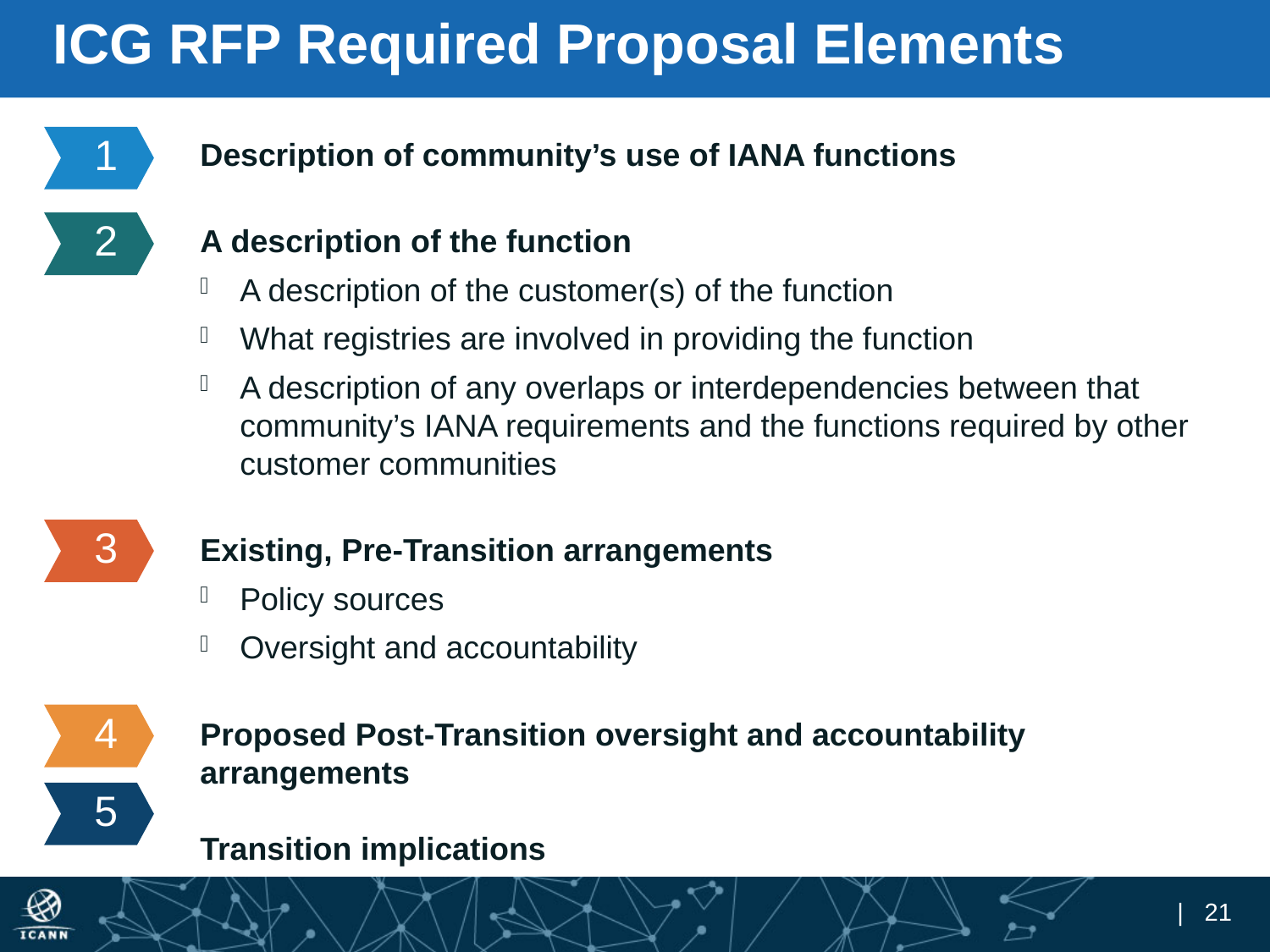

# ICG RFP Required Proposal Elements

1
Description of community’s use of IANA functions

A description of the function
A description of the customer(s) of the function
What registries are involved in providing the function
A description of any overlaps or interdependencies between that community’s IANA requirements and the functions required by other customer communities

Existing, Pre-Transition arrangements
Policy sources
Oversight and accountability

Proposed Post-Transition oversight and accountability arrangements

Transition implications

2
3
4
5